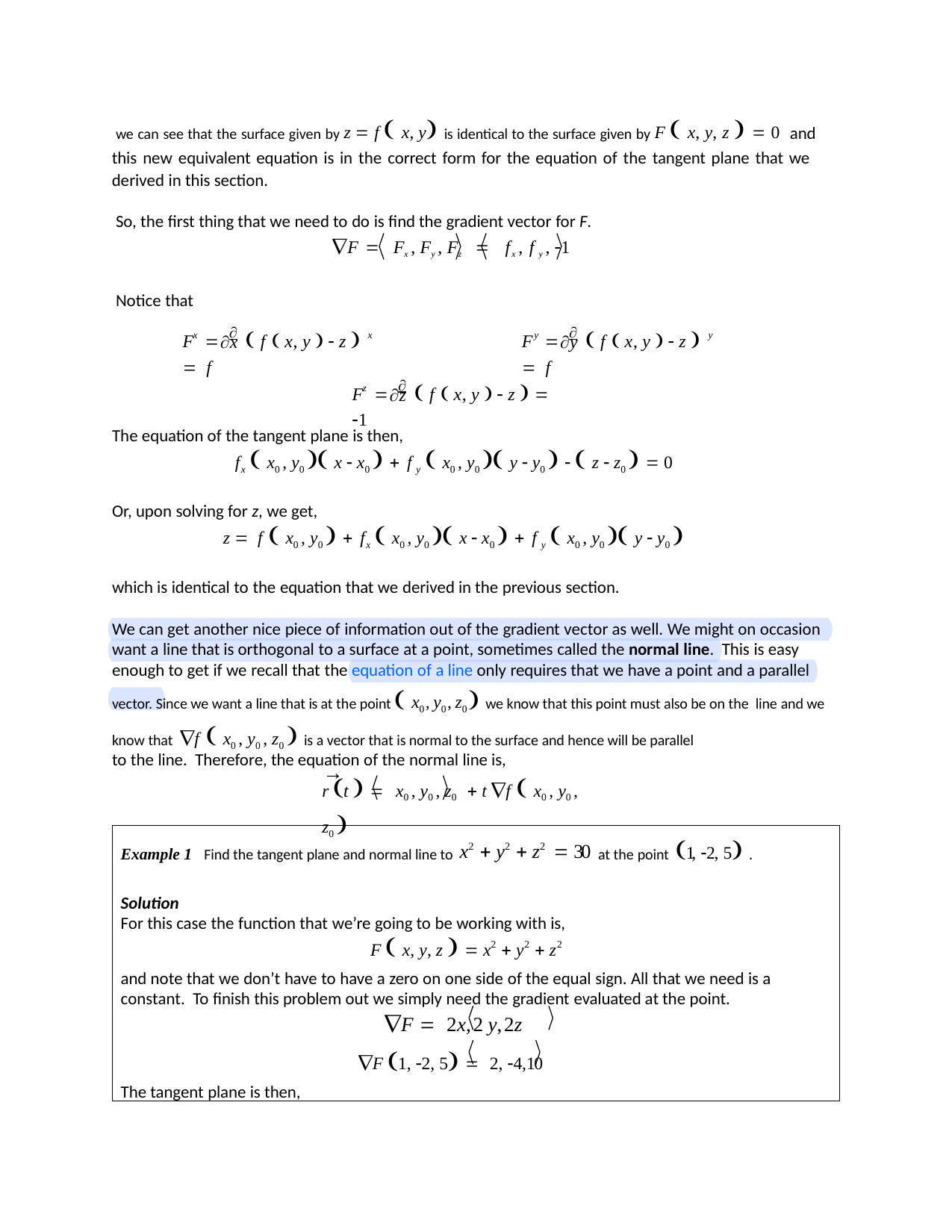

we can see that the surface given by z = f ( x, y) is identical to the surface given by F ( x, y, z ) = 0  and this new equivalent equation is in the correct form for the equation of the tangent plane that we  derived in this section.

So, the first thing that we need to do is find the gradient vector for F.
∇F =   Fx , Fy , Fz      =   fx , f y , −1

Notice that

F  =  ∂  ( f ( x, y ) − z ) =  f
F  =  ∂  ( f ( x, y ) − z ) =  f
x
x	y
y
∂x
∂y
F  =  ∂  ( f ( x, y ) − z ) = −1
z
∂z
The equation of the tangent plane is then,
fx ( x0 , y0 )( x − x0 ) + f y ( x0 , y0 )( y − y0 ) − ( z − z0 ) = 0
Or, upon solving for z, we get,
z =  f ( x0 , y0 ) + fx ( x0 , y0 )( x − x0 ) + f y ( x0 , y0 )( y − y0 )
which is identical to the equation that we derived in the previous section.

We can get another nice piece of information out of the gradient vector as well. We might on occasion  want a line that is orthogonal to a surface at a point, sometimes called the normal line.  This is easy  enough to get if we recall that the equation of a line only requires that we have a point and a parallel  vector. Since we want a line that is at the point ( x0 , y0 , z0 ) we know that this point must also be on the  line and we know that ∇f ( x0 , y0 , z0 ) is a vector that is normal to the surface and hence will be parallel

to the line. Therefore, the equation of the normal line is,
→
r (t ) =  x0 , y0 , z0    + t ∇f ( x0 , y0 , z0 )

Example 1 Find the tangent plane and normal line to  x2 + y2 + z2 = 30 at the point (1, −2, 5) .
Solution
For this case the function that we’re going to be working with is,
F ( x, y, z ) = x2  + y2  + z2
and note that we don’t have to have a zero on one side of the equal sign. All that we need is a  constant. To finish this problem out we simply need the gradient evaluated at the point.
∇F =  2x,2 y,2z
∇F (1, −2, 5) =  2, −4,10
The tangent plane is then,